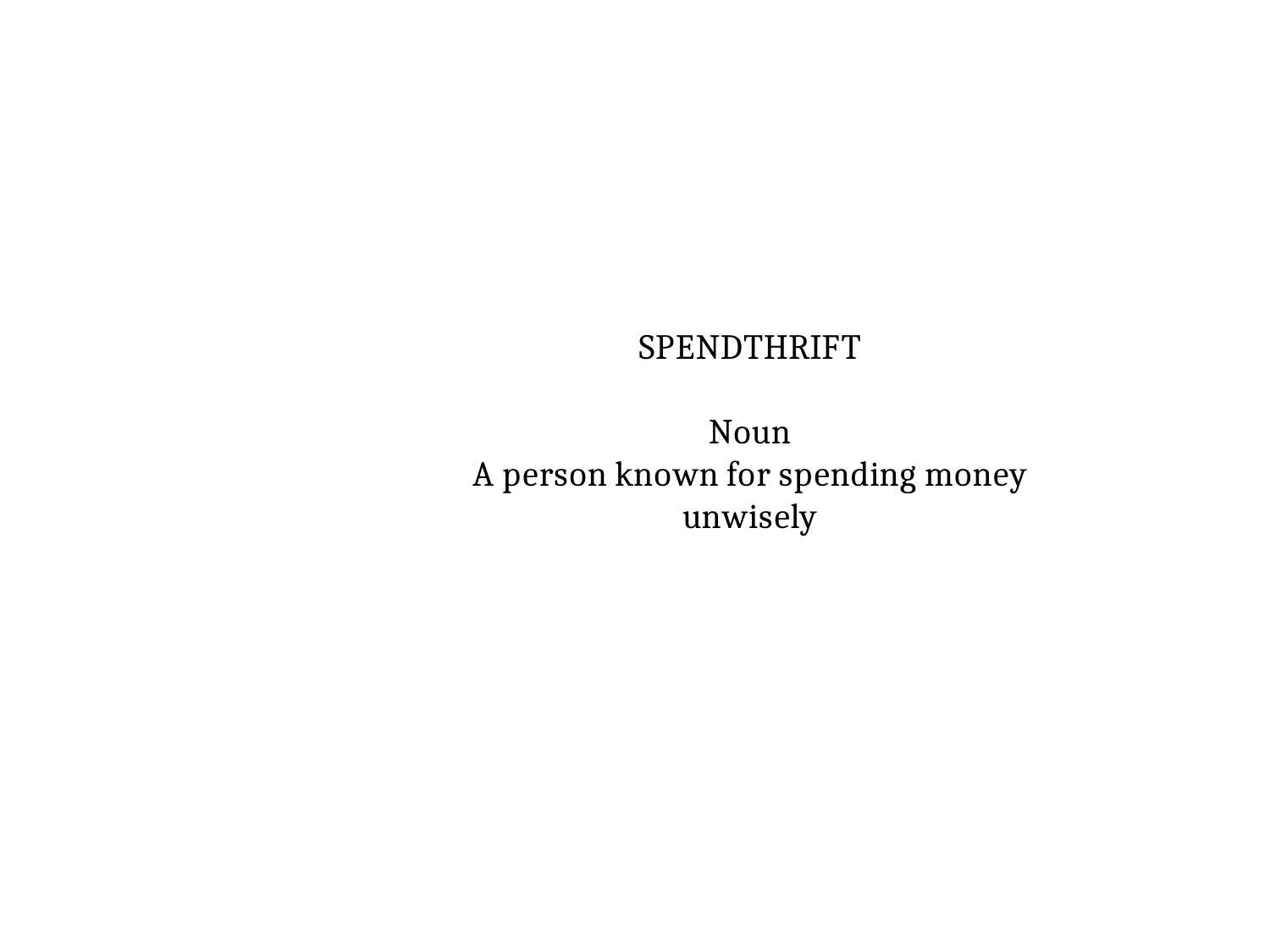

SPENDTHRIFT

Noun
A person known for spending money unwisely